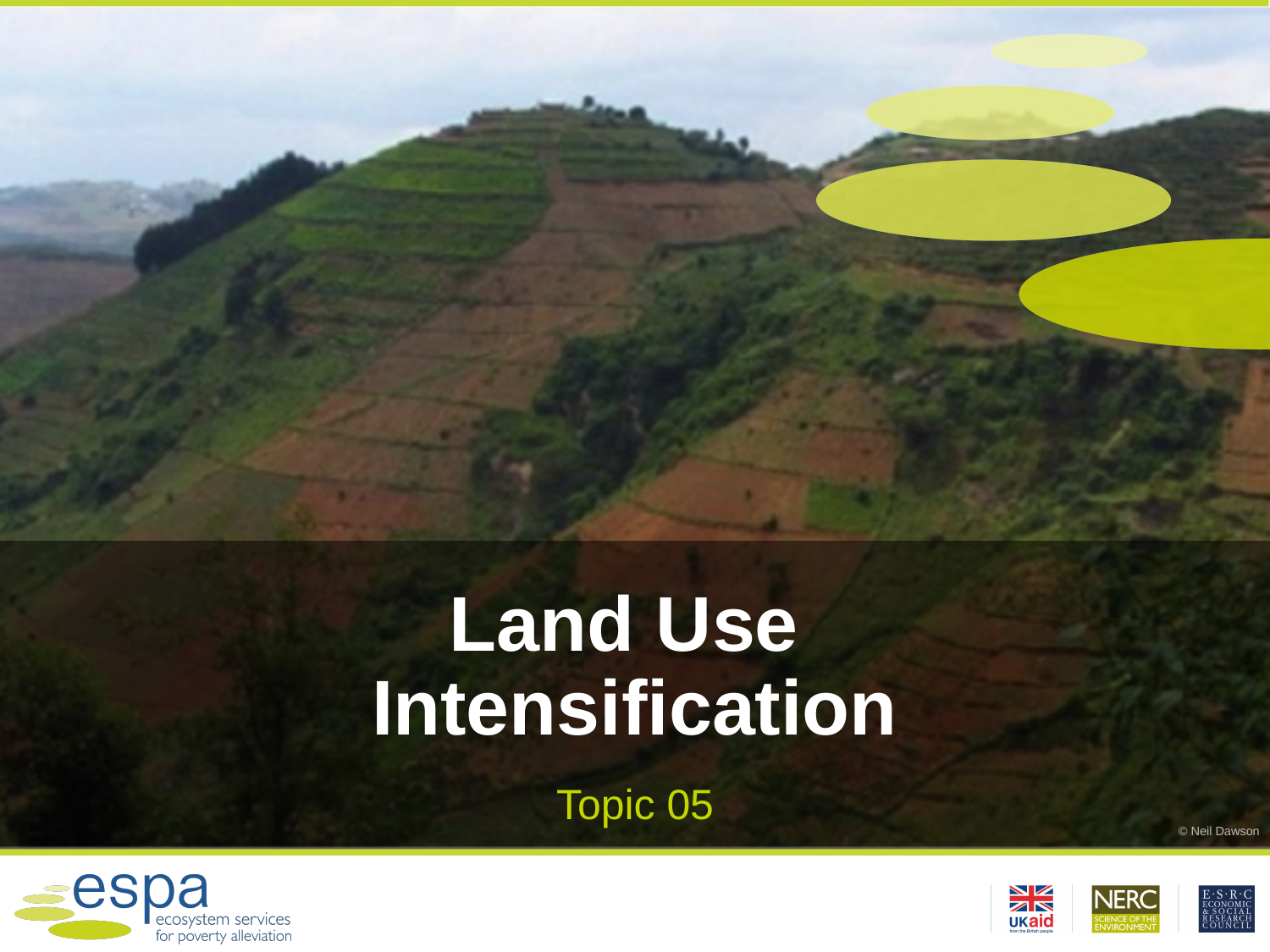

# Land Use Intensification
Topic 05
© Neil Dawson